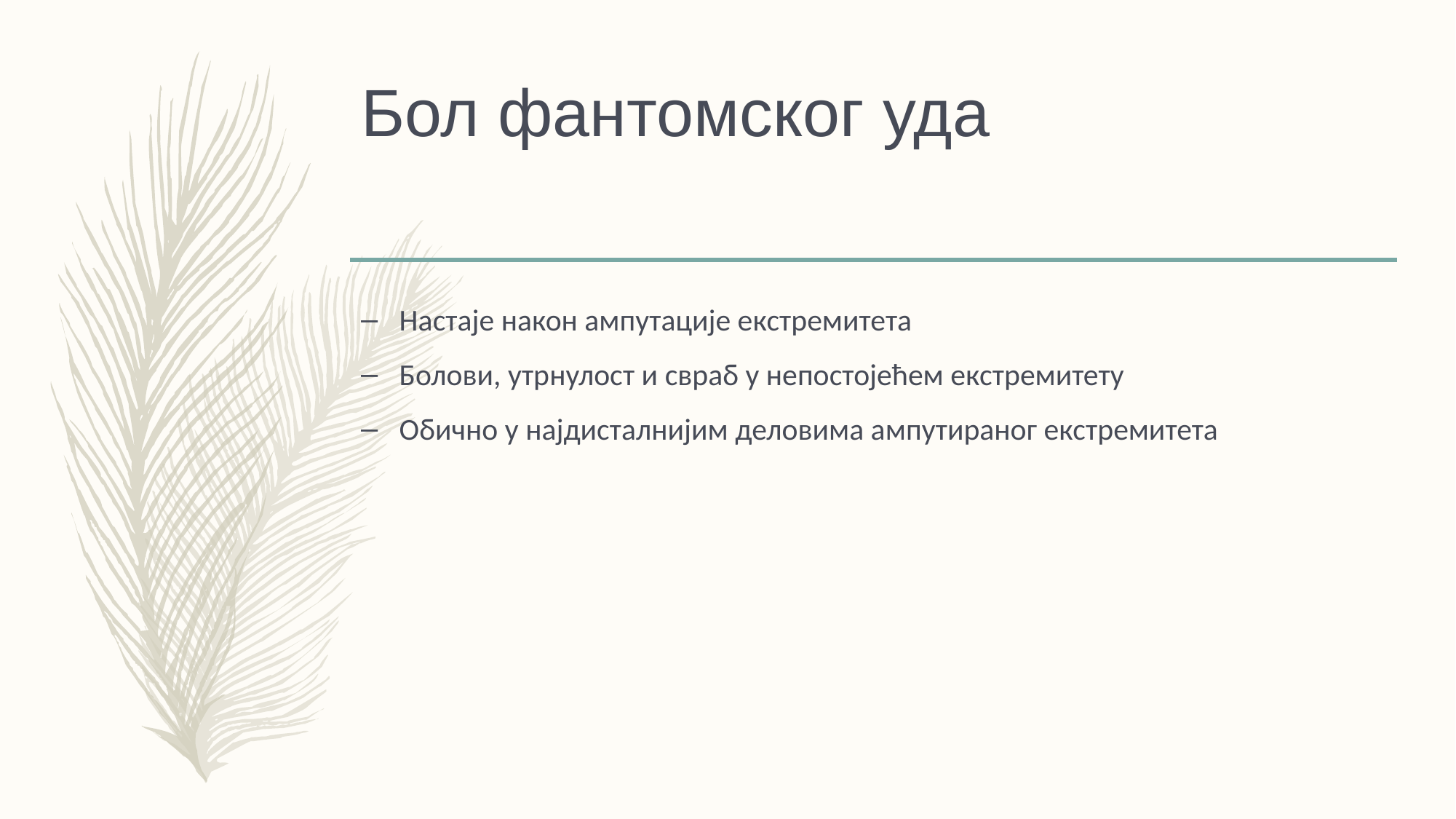

# Бол фантомског уда
Настаје након ампутације екстремитета
Болови, утрнулост и свраб у непостојећем екстремитету
Обично у најдисталнијим деловима ампутираног екстремитета